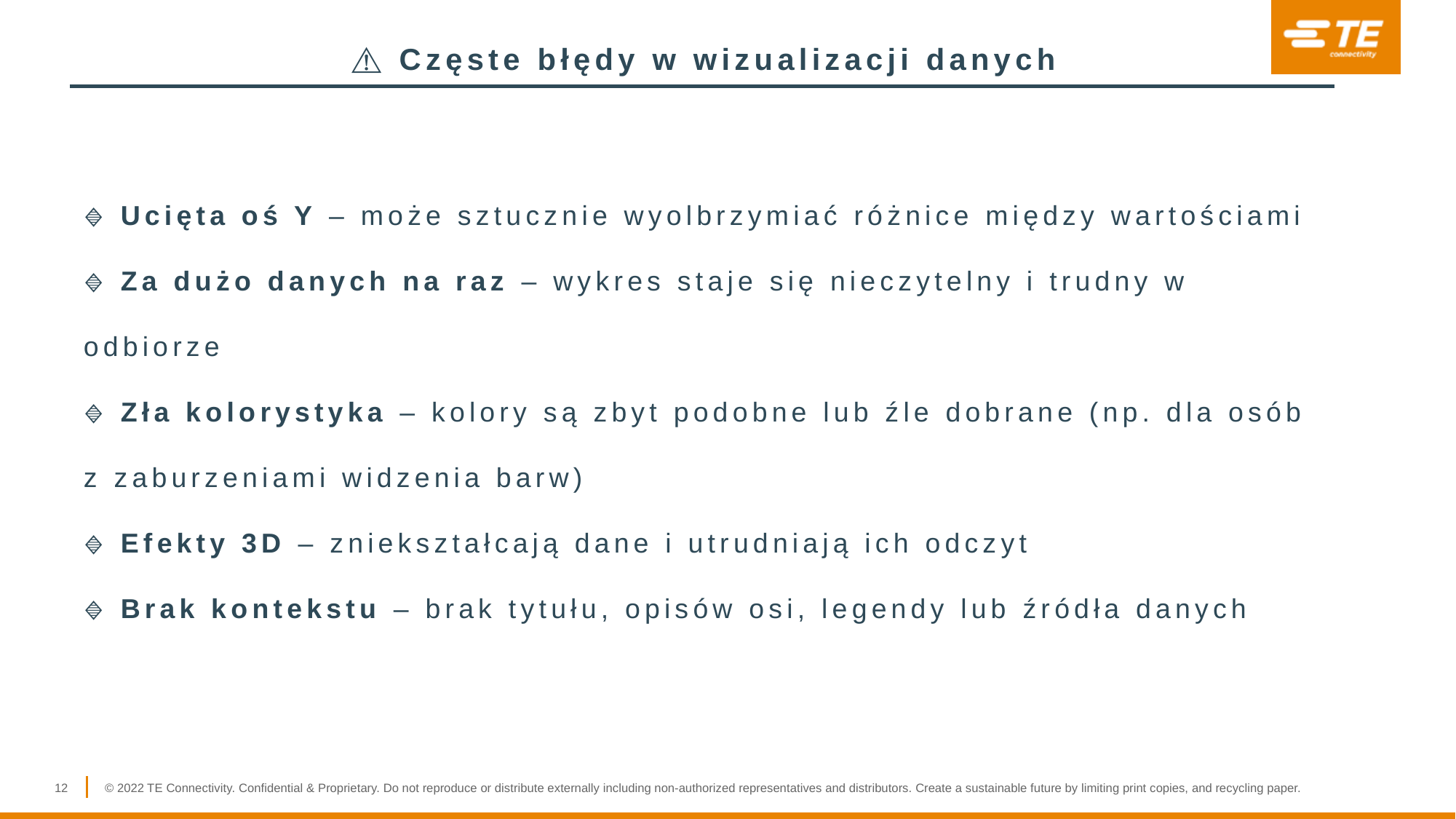

⚠️ Częste błędy w wizualizacji danych
🔹 Ucięta oś Y – może sztucznie wyolbrzymiać różnice między wartościami
🔹 Za dużo danych na raz – wykres staje się nieczytelny i trudny w odbiorze
🔹 Zła kolorystyka – kolory są zbyt podobne lub źle dobrane (np. dla osób z zaburzeniami widzenia barw)
🔹 Efekty 3D – zniekształcają dane i utrudniają ich odczyt
🔹 Brak kontekstu – brak tytułu, opisów osi, legendy lub źródła danych
12